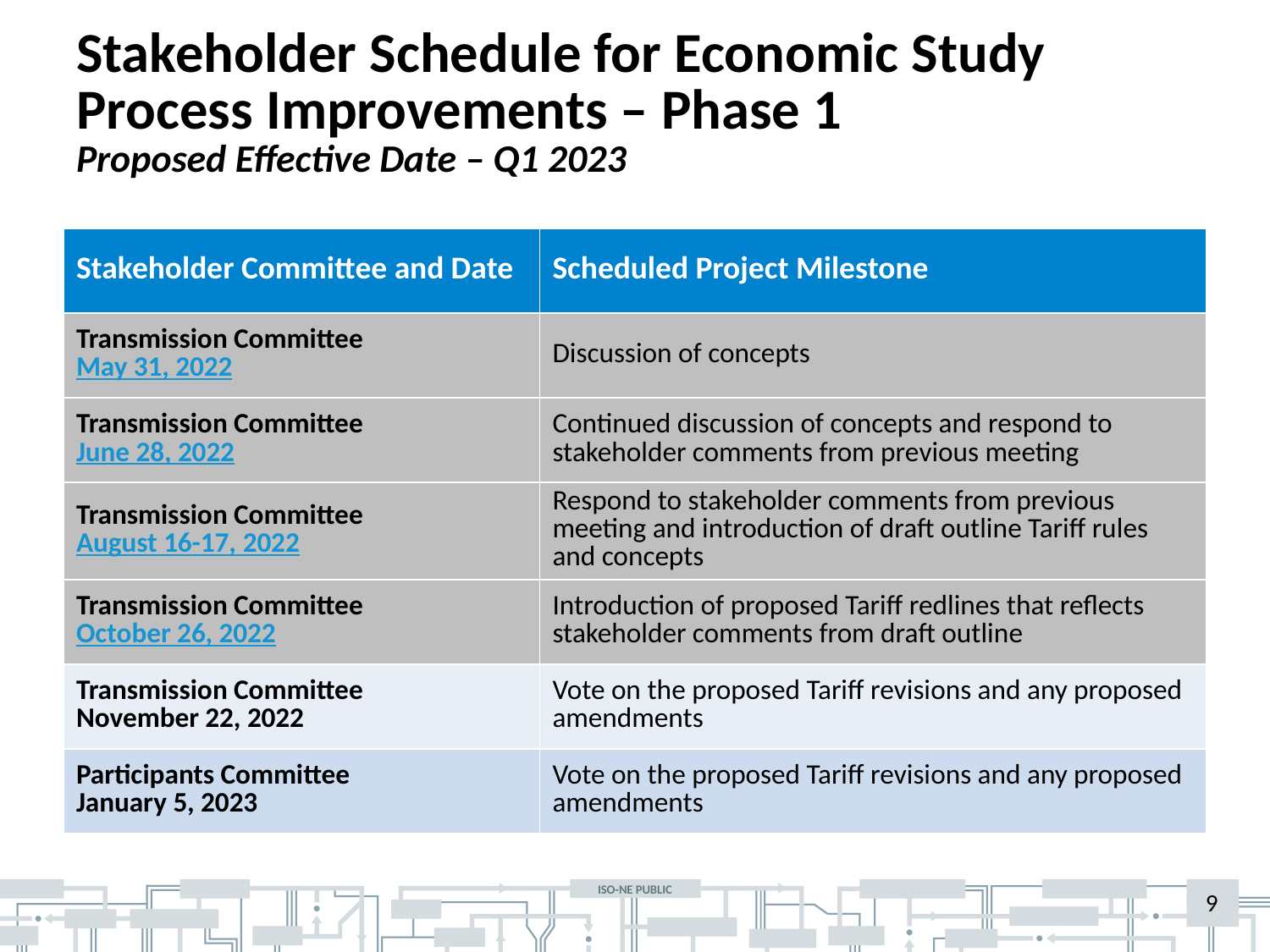

# Stakeholder Schedule for Economic Study Process Improvements – Phase 1 Proposed Effective Date – Q1 2023
| Stakeholder Committee and Date | Scheduled Project Milestone |
| --- | --- |
| Transmission Committee May 31, 2022 | Discussion of concepts |
| Transmission Committee June 28, 2022 | Continued discussion of concepts and respond to stakeholder comments from previous meeting |
| Transmission Committee August 16-17, 2022 | Respond to stakeholder comments from previous meeting and introduction of draft outline Tariff rules and concepts |
| Transmission Committee October 26, 2022 | Introduction of proposed Tariff redlines that reflects stakeholder comments from draft outline |
| Transmission Committee November 22, 2022 | Vote on the proposed Tariff revisions and any proposed amendments |
| Participants Committee January 5, 2023 | Vote on the proposed Tariff revisions and any proposed amendments |
9